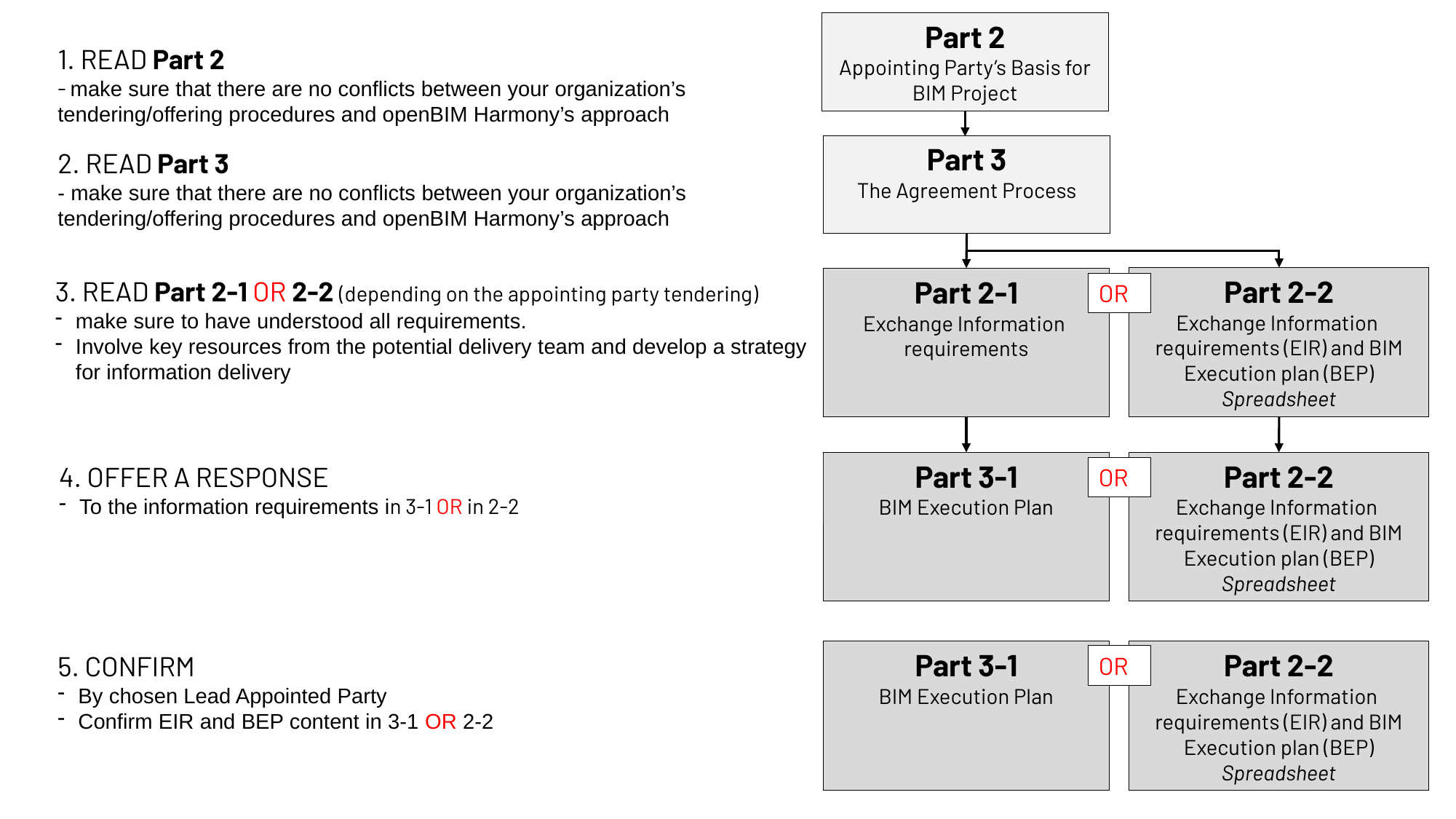

Part 2
Appointing Party’s Basis for BIM Project
1. READ Part 2
- make sure that there are no conflicts between your organization’s tendering/offering procedures and openBIM Harmony’s approach
Part 3
The Agreement Process

2. READ Part 3
- make sure that there are no conflicts between your organization’s tendering/offering procedures and openBIM Harmony’s approach
Part 2-2
Exchange Information  requirements (EIR) and BIM Execution plan (BEP)
Spreadsheet
Part 2-1
Exchange Information  requirements

3. READ Part 2-1 OR 2-2 (depending on the appointing party tendering)
make sure to have understood all requirements.
Involve key resources from the potential delivery team and develop a strategy for information delivery
OR
Part 3-1
BIM Execution Plan

Part 2-2
Exchange Information  requirements (EIR) and BIM Execution plan (BEP)
Spreadsheet
4. OFFER A RESPONSE
To the information requirements in 3-1 OR in 2-2
OR
Part 3-1
BIM Execution Plan

Part 2-2
Exchange Information  requirements (EIR) and BIM Execution plan (BEP)
Spreadsheet
5. CONFIRM
By chosen Lead Appointed Party
Confirm EIR and BEP content in 3-1 OR 2-2
OR